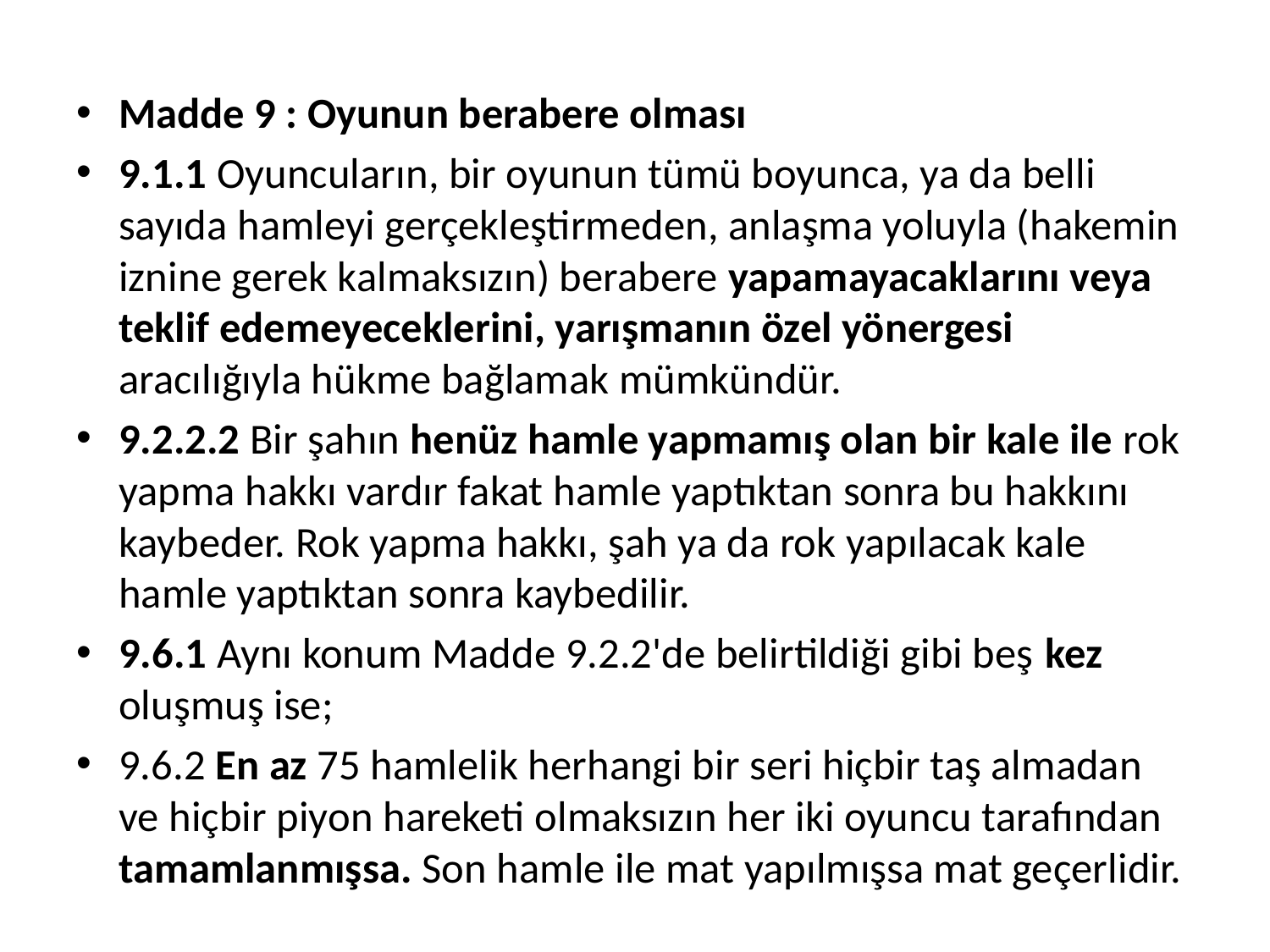

Madde 9 : Oyunun berabere olması
9.1.1 Oyuncuların, bir oyunun tümü boyunca, ya da belli sayıda hamleyi gerçekleştirmeden, anlaşma yoluyla (hakemin iznine gerek kalmaksızın) berabere yapamayacaklarını veya teklif edemeyeceklerini, yarışmanın özel yönergesi aracılığıyla hükme bağlamak mümkündür.
9.2.2.2 Bir şahın henüz hamle yapmamış olan bir kale ile rok yapma hakkı vardır fakat hamle yaptıktan sonra bu hakkını kaybeder. Rok yapma hakkı, şah ya da rok yapılacak kale hamle yaptıktan sonra kaybedilir.
9.6.1 Aynı konum Madde 9.2.2'de belirtildiği gibi beş kez oluşmuş ise;
9.6.2 En az 75 hamlelik herhangi bir seri hiçbir taş almadan ve hiçbir piyon hareketi olmaksızın her iki oyuncu tarafından tamamlanmışsa. Son hamle ile mat yapılmışsa mat geçerlidir.